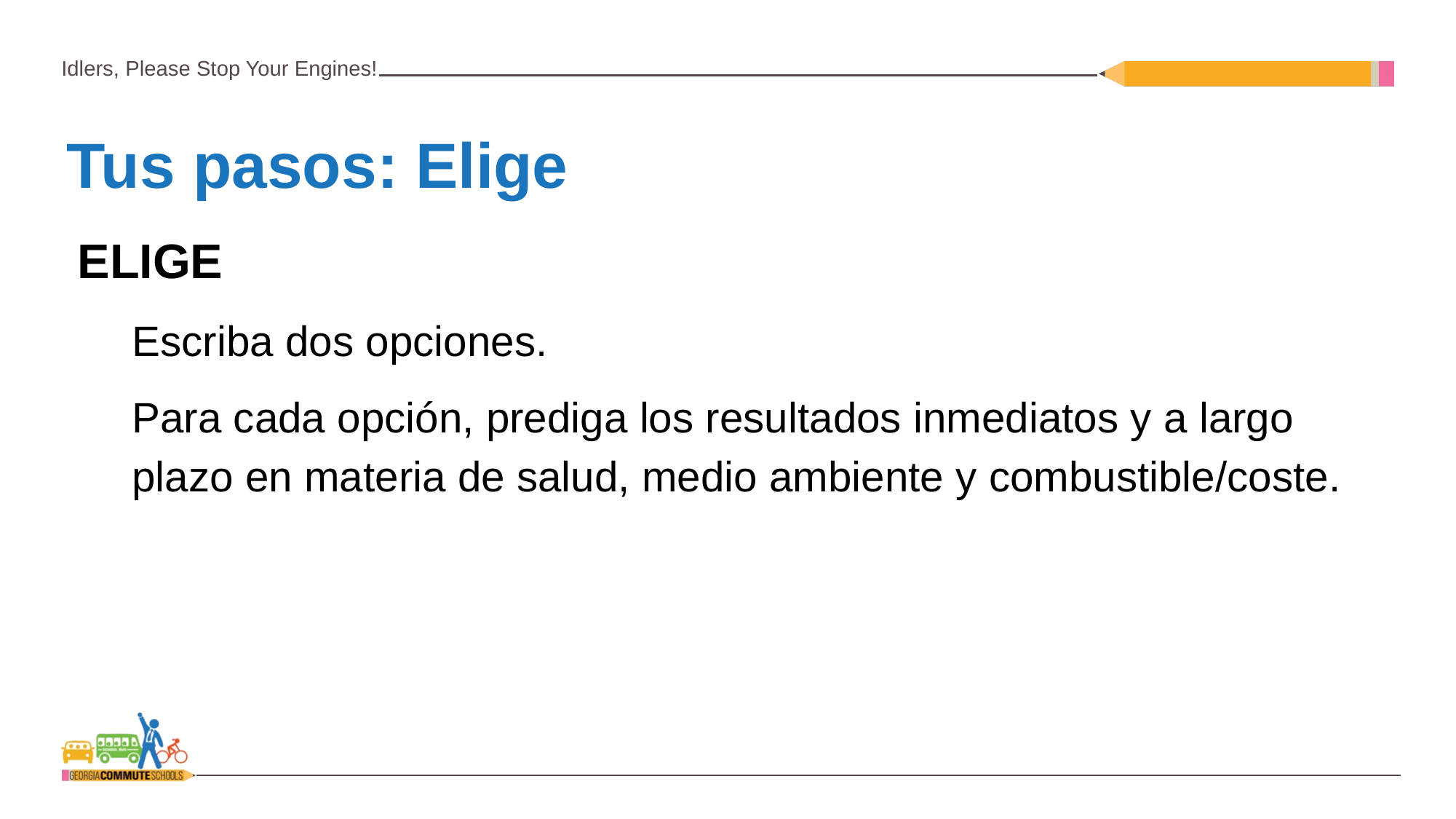

Tus pasos: Elige
ELIGE
Escriba dos opciones.
Para cada opción, prediga los resultados inmediatos y a largo plazo en materia de salud, medio ambiente y combustible/coste.